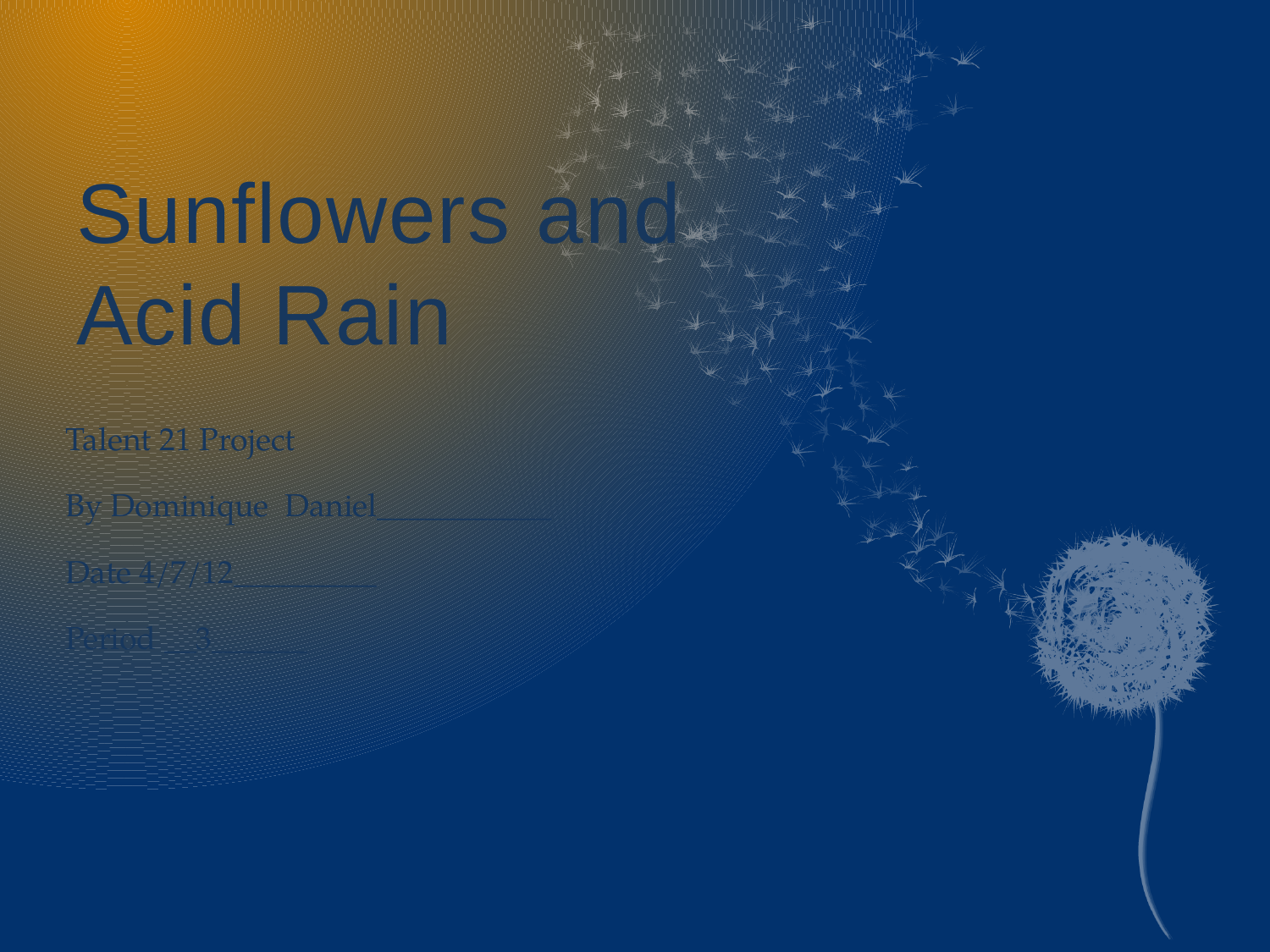

# Sunflowers and Acid Rain
Talent 21 Project
By Dominique  Daniel___________
Date 4/7/12_________
Period __3______